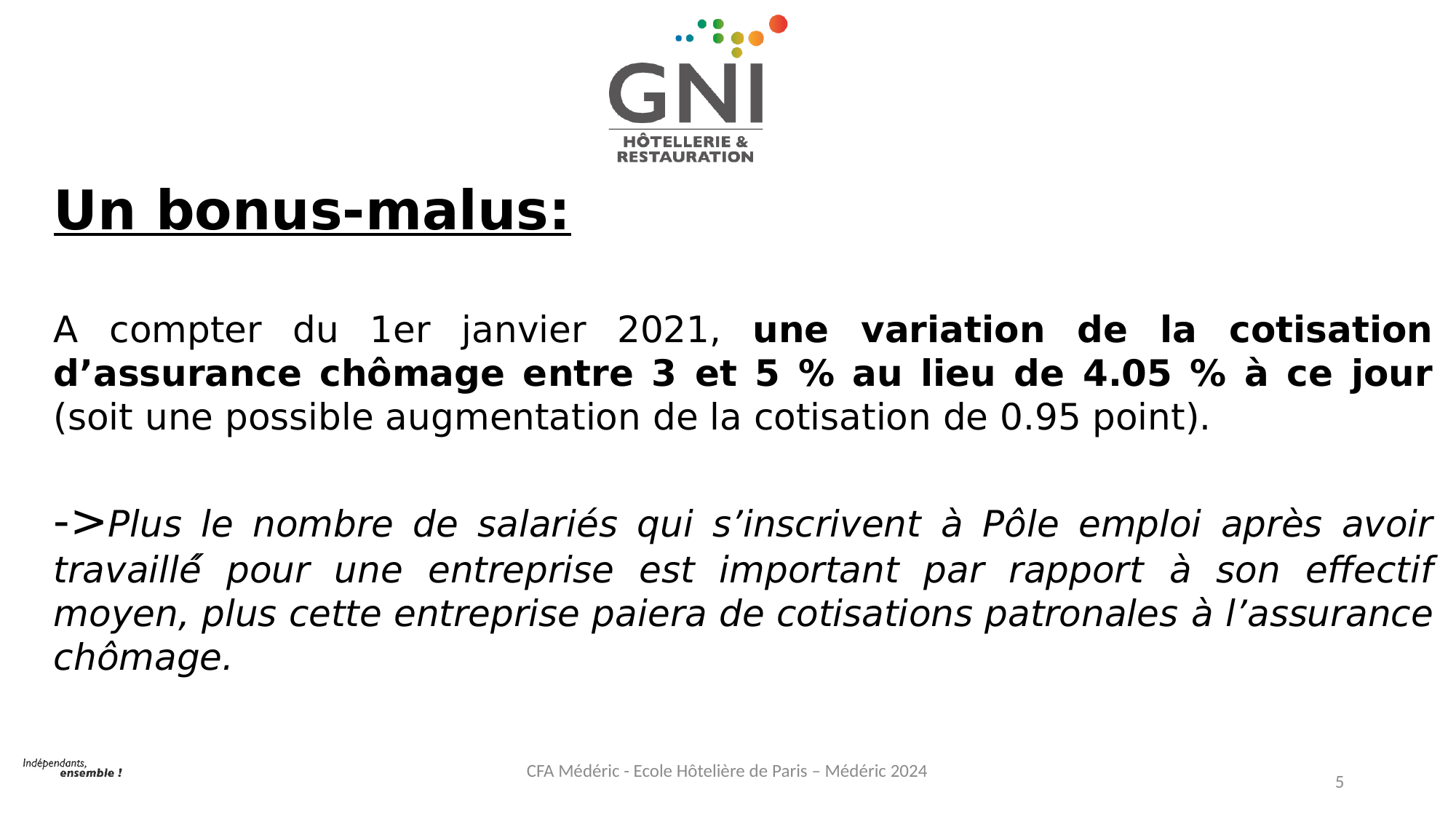

Un bonus-malus:

A compter du 1er janvier 2021, une variation de la cotisation d’assurance chômage entre 3 et 5 % au lieu de 4.05 % à ce jour (soit une possible augmentation de la cotisation de 0.95 point).

->Plus le nombre de salariés qui s’inscrivent à Pôle emploi après avoir travaillé́ pour une entreprise est important par rapport à son effectif moyen, plus cette entreprise paiera de cotisations patronales à l’assurance chômage.

CFA Médéric - Ecole Hôtelière de Paris – Médéric 2024

5